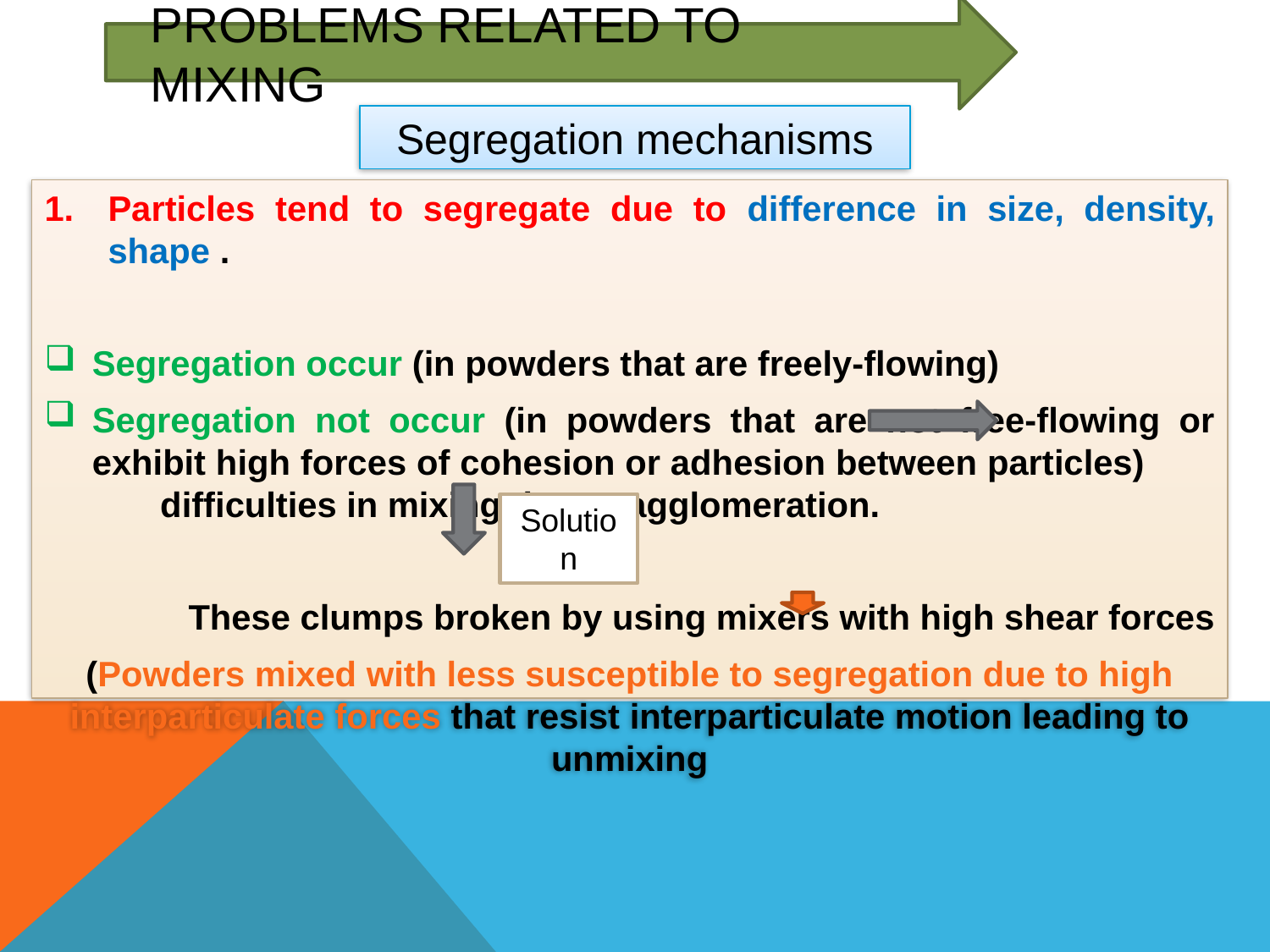

# Problems related to mixing
Segregation mechanisms
Particles tend to segregate due to difference in size, density, shape .

Segregation occur (in powders that are freely-flowing)
Segregation not occur (in powders that are not free-flowing or exhibit high forces of cohesion or adhesion between particles)               difficulties in mixing due to agglomeration.

These clumps broken by using mixers with high shear forces
(Powders mixed with less susceptible to segregation due to high interparticulate forces that resist interparticulate motion leading to unmixing

Solution